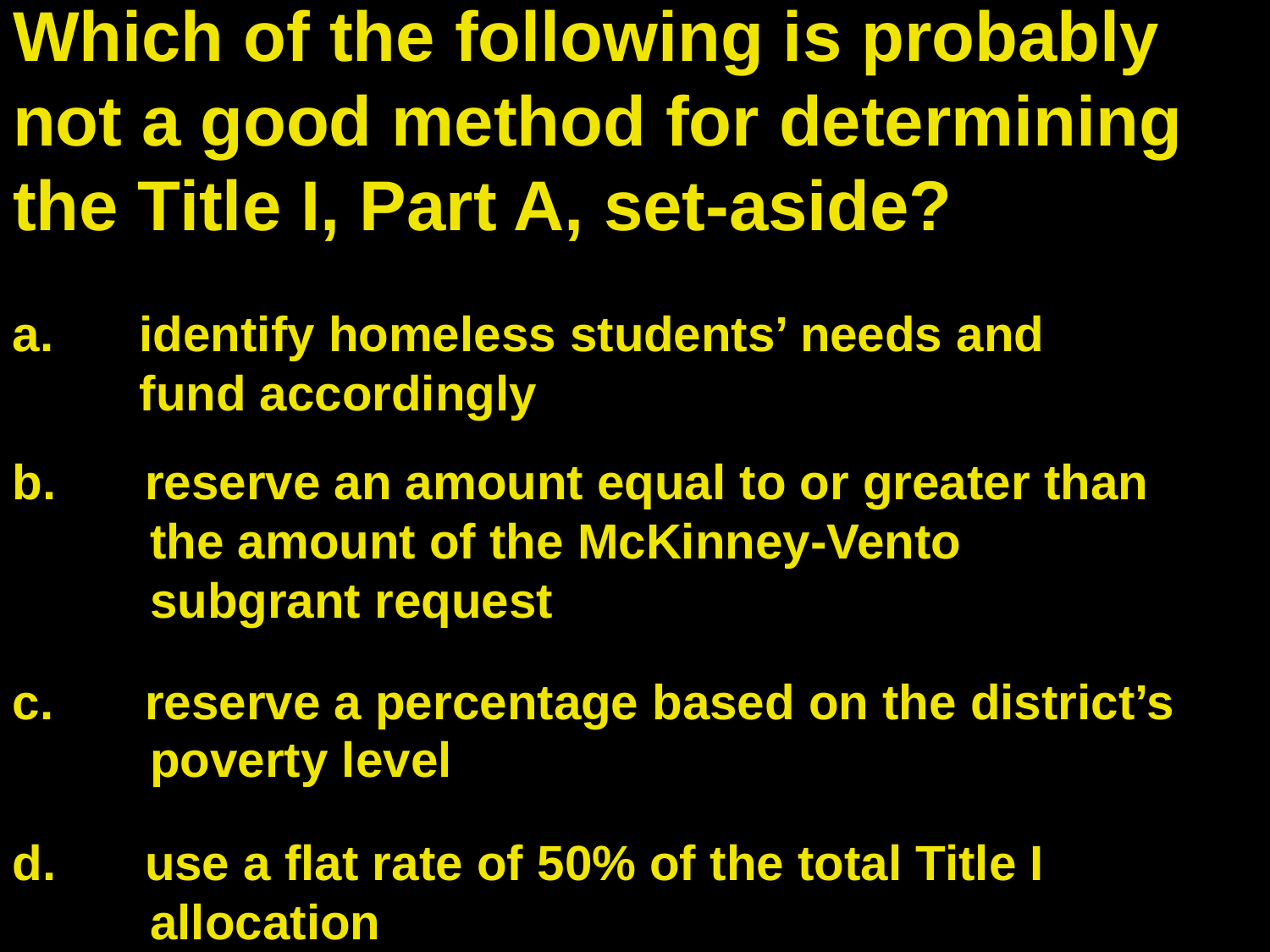

# Which of the following is probably not a good method for determining the Title I, Part A, set-aside?
a.	identify homeless students’ needs and 		fund accordingly
     reserve an amount equal to or greater than
          the amount of the McKinney-Vento
          subgrant request

     reserve a percentage based on the district’s
          poverty level
     use a flat rate of 50% of the total Title I
          allocation